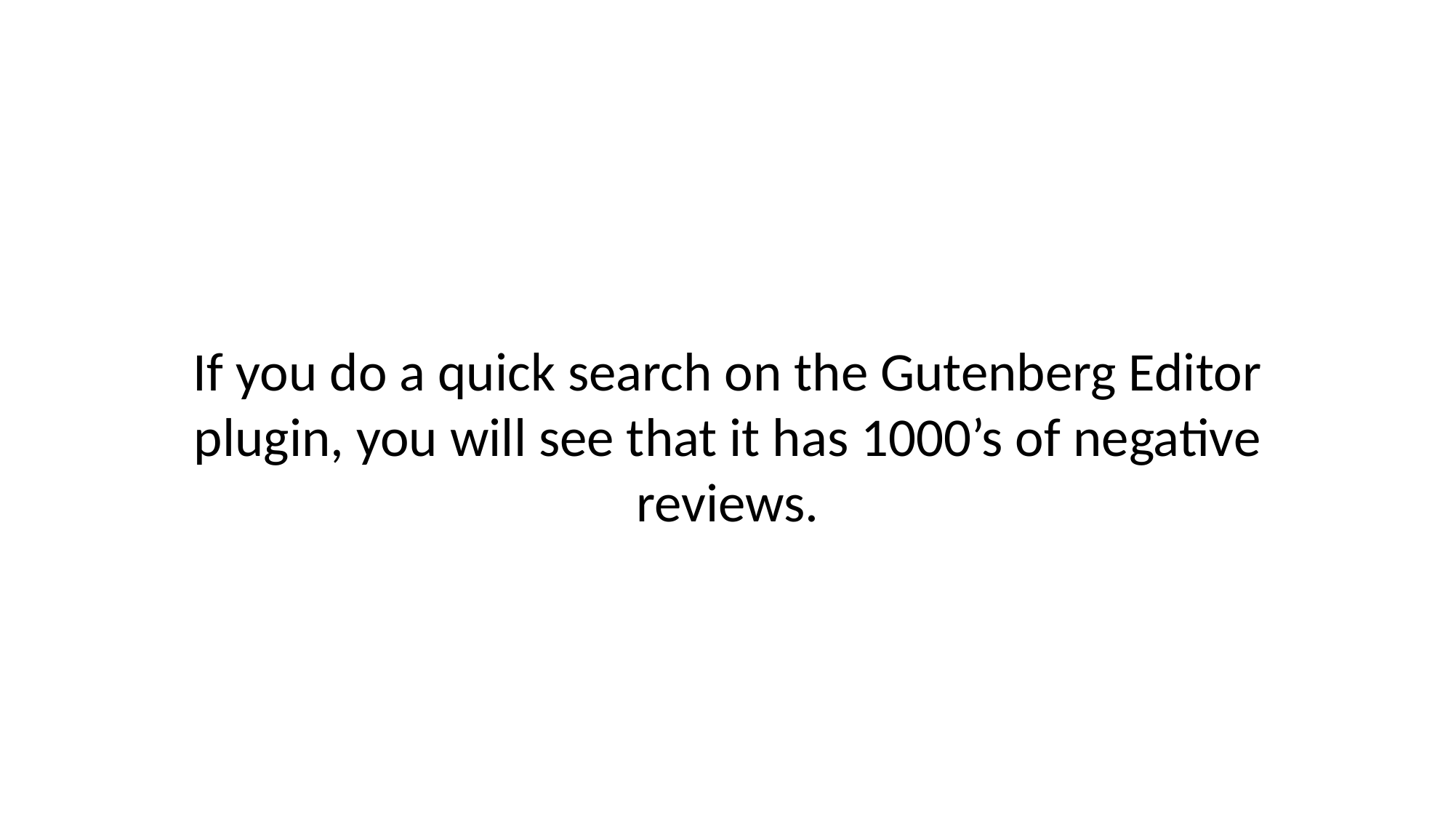

# If you do a quick search on the Gutenberg Editor plugin, you will see that it has 1000’s of negative reviews.